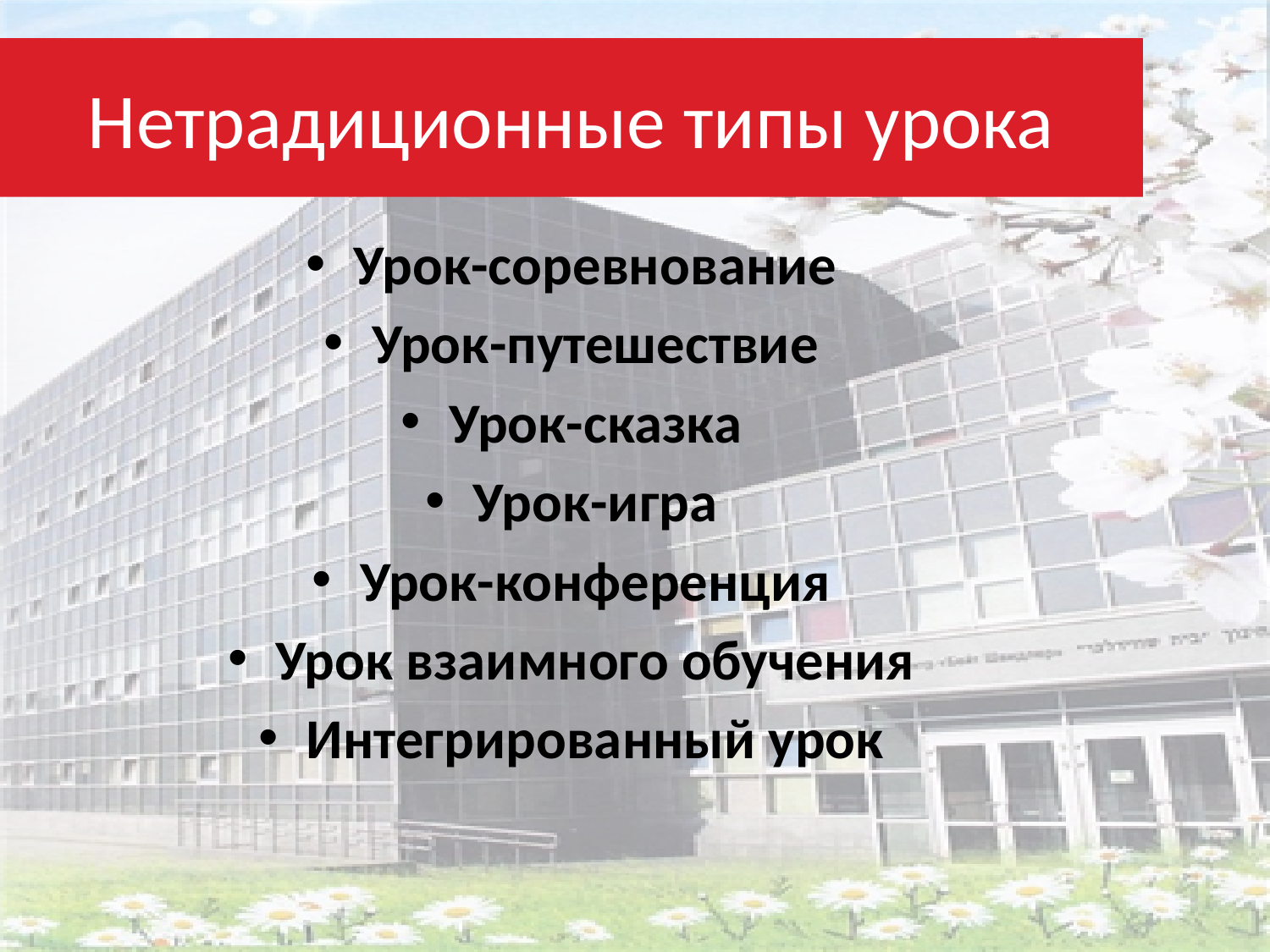

Нетрадиционные типы урока
Урок-соревнование
Урок-путешествие
Урок-сказка
Урок-игра
Урок-конференция
Урок взаимного обучения
Интегрированный урок